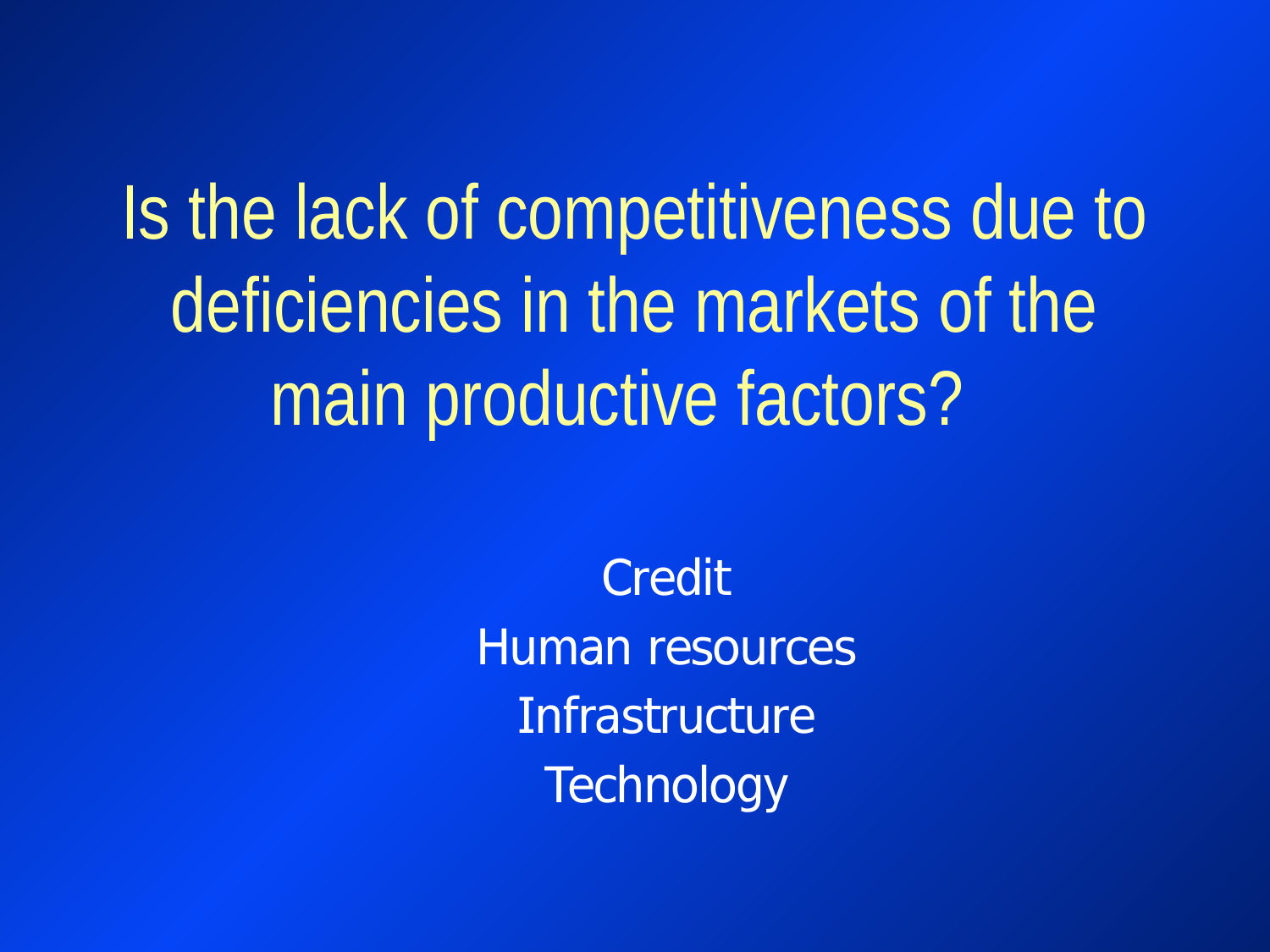

# Is the lack of competitiveness due to deficiencies in the markets of the main productive factors?
Credit
Human resources
Infrastructure
Technology